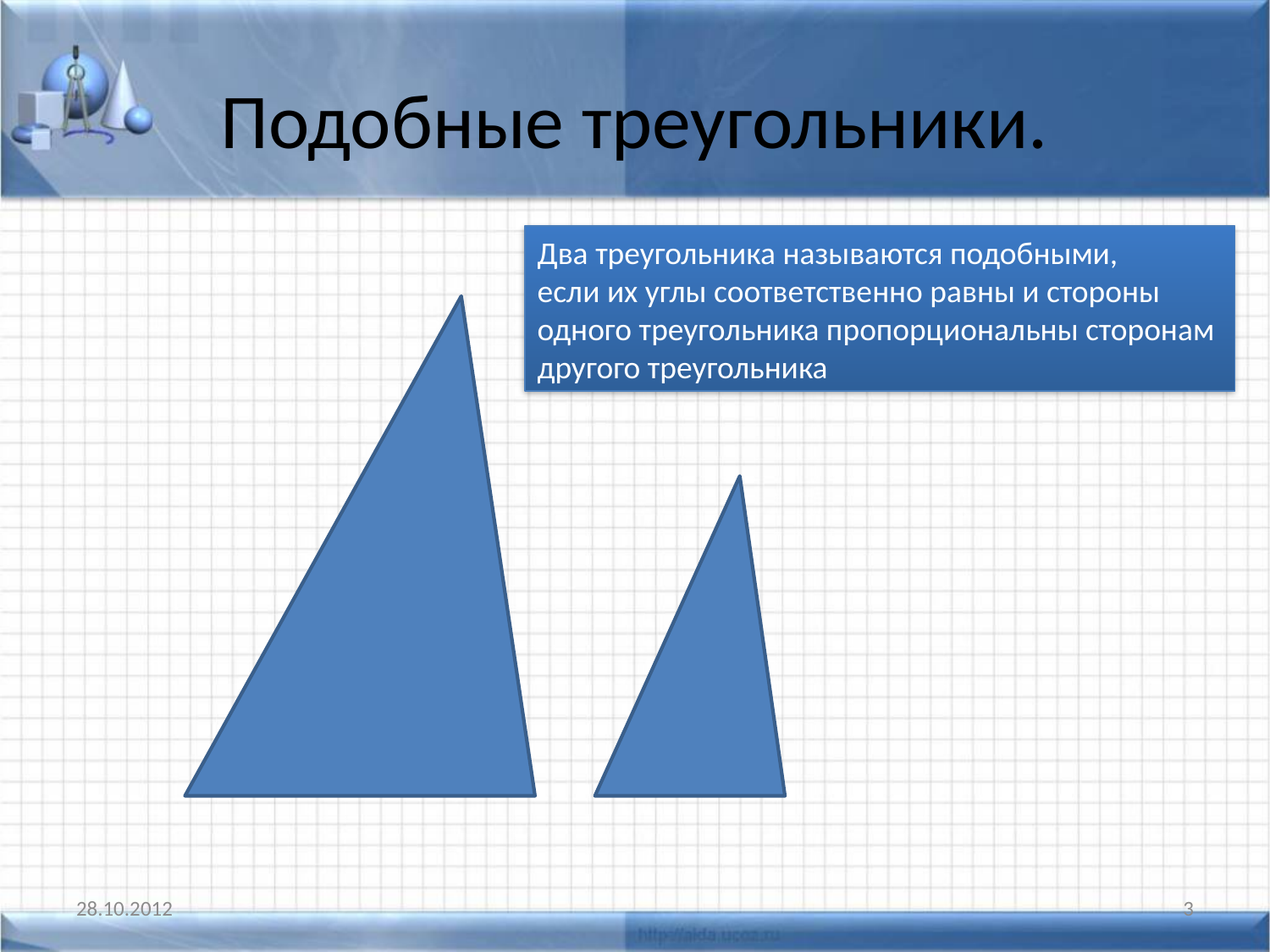

# Подобные треугольники.

Два треугольника называются подобными,
если их углы соответственно равны и стороны
одного треугольника пропорциональны сторонам
другого треугольника

28.10.2012
3